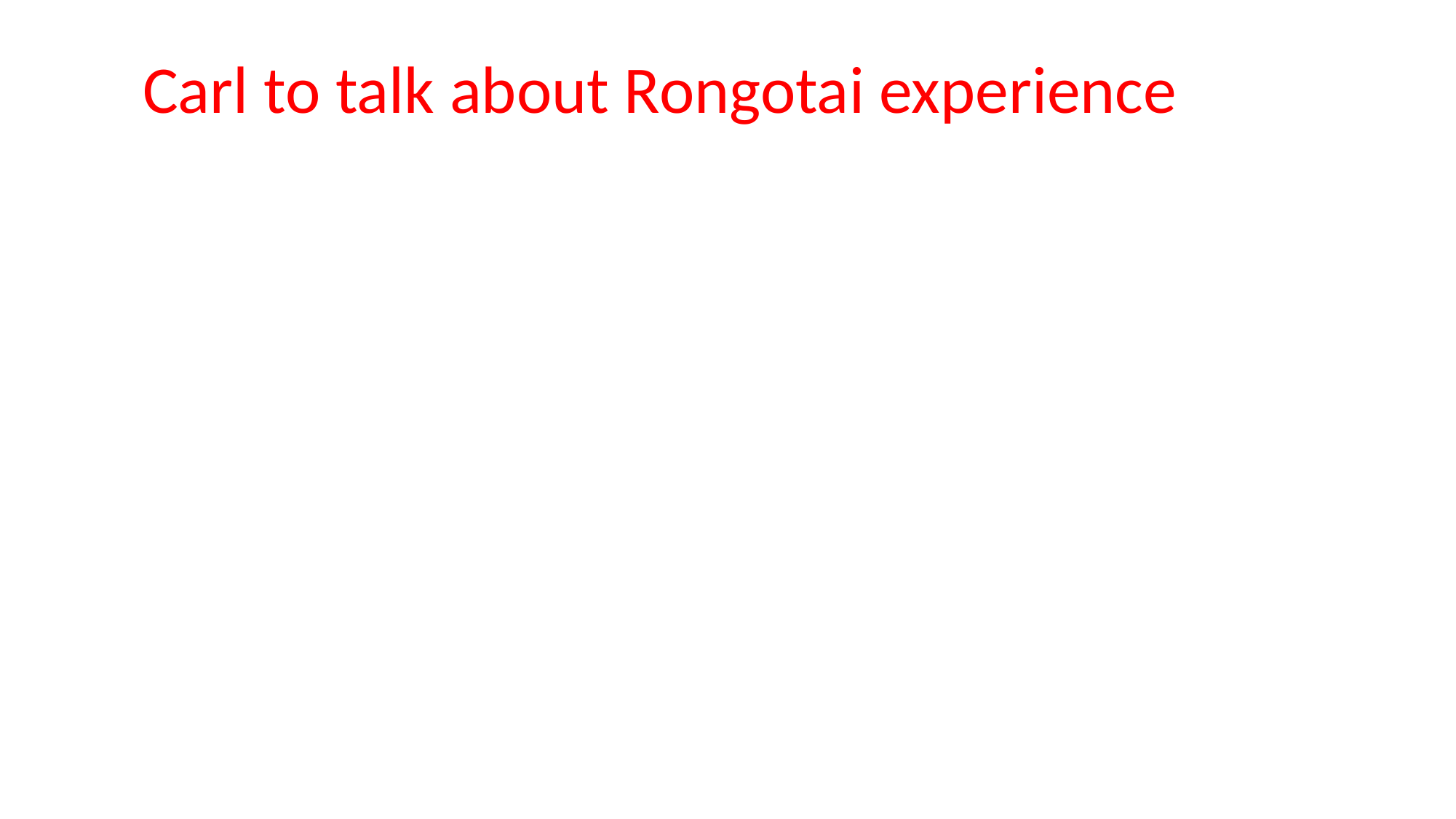

# Carl to talk about Rongotai experience